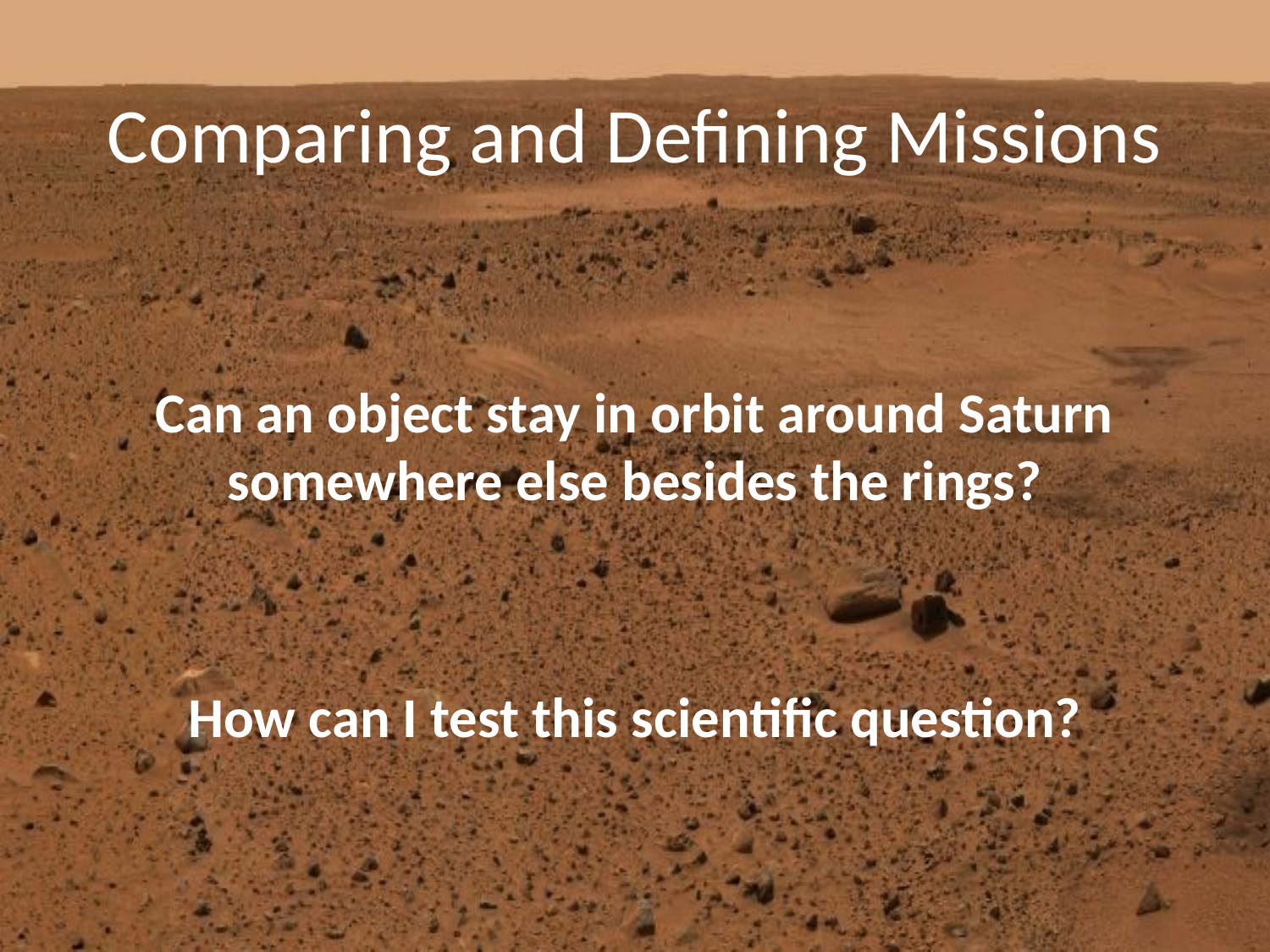

# Comparing and Defining Missions
Can an object stay in orbit around Saturn somewhere else besides the rings?

How can I test this scientific question?